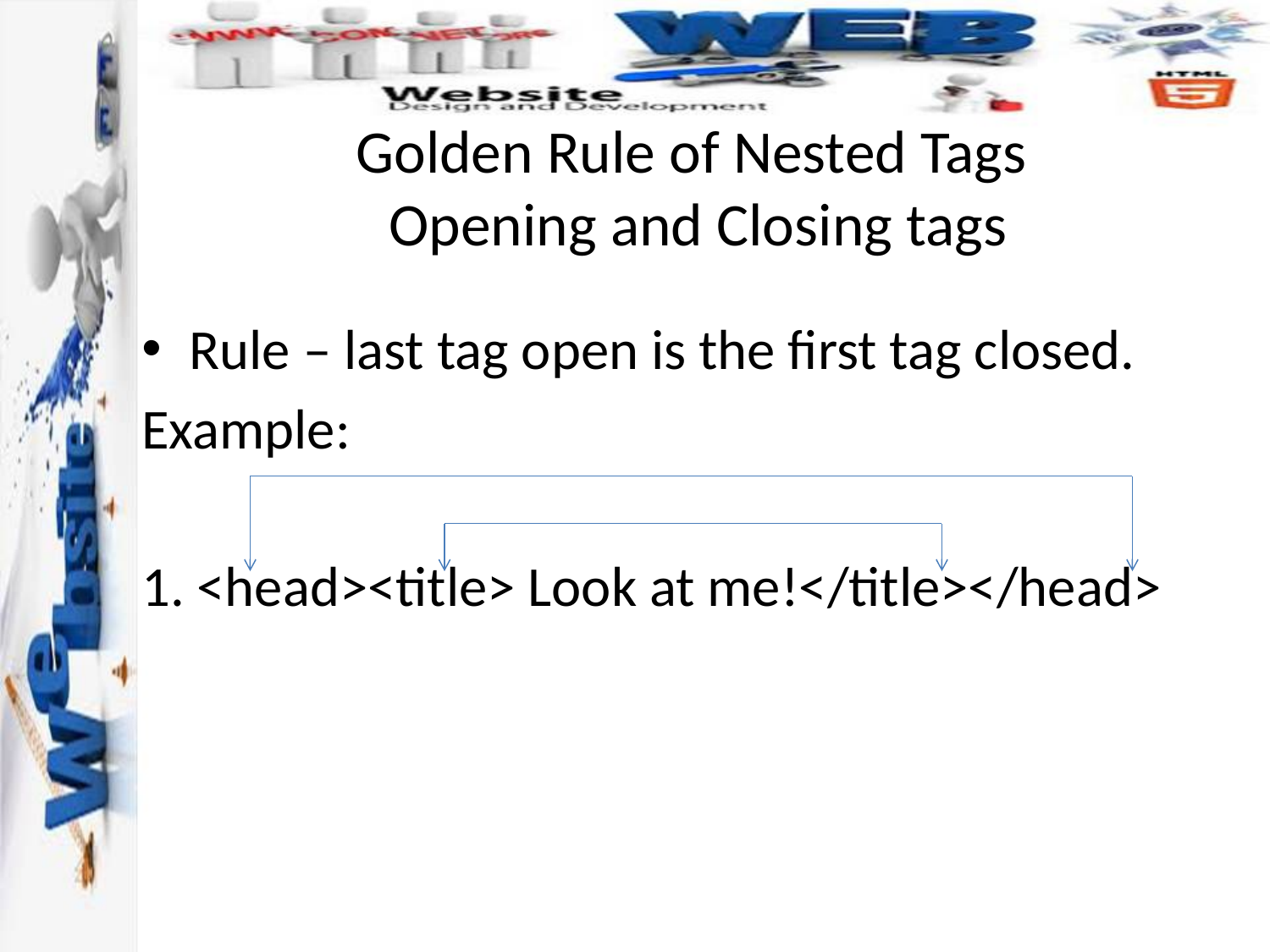

# Golden Rule of Nested Tags Opening and Closing tags
Rule – last tag open is the first tag closed.
Example:

1. <head><title> Look at me!</title></head>